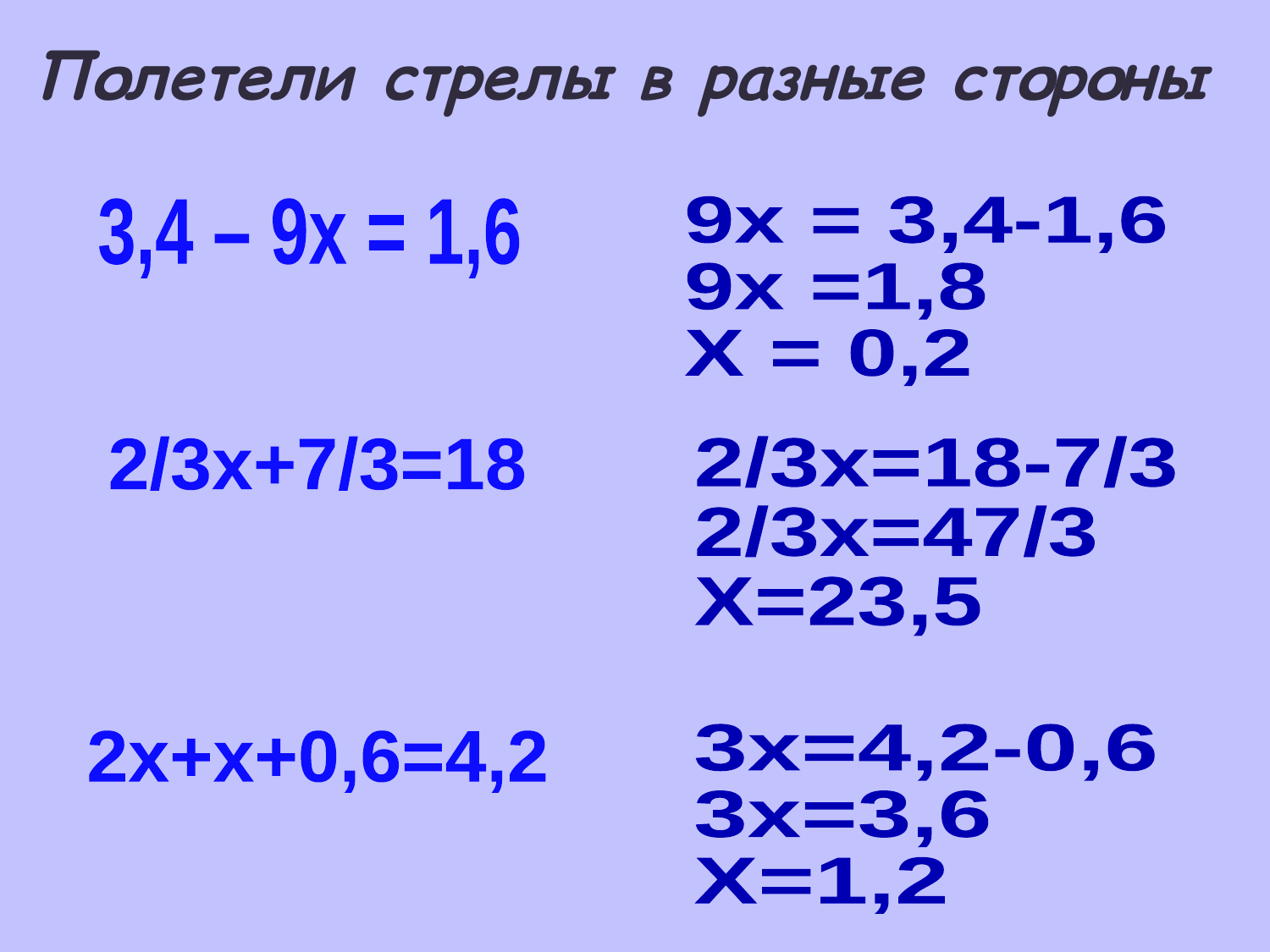

Полетели стрелы в разные стороны
9х = 3,4-1,6
9х =1,8
Х = 0,2
3,4 – 9х = 1,6

2/3х=18-7/3
2/3х=47/3
Х=23,5
2/3х+7/3=18

2х+х+0,6=4,2

3х=4,2-0,6
3х=3,6
Х=1,2